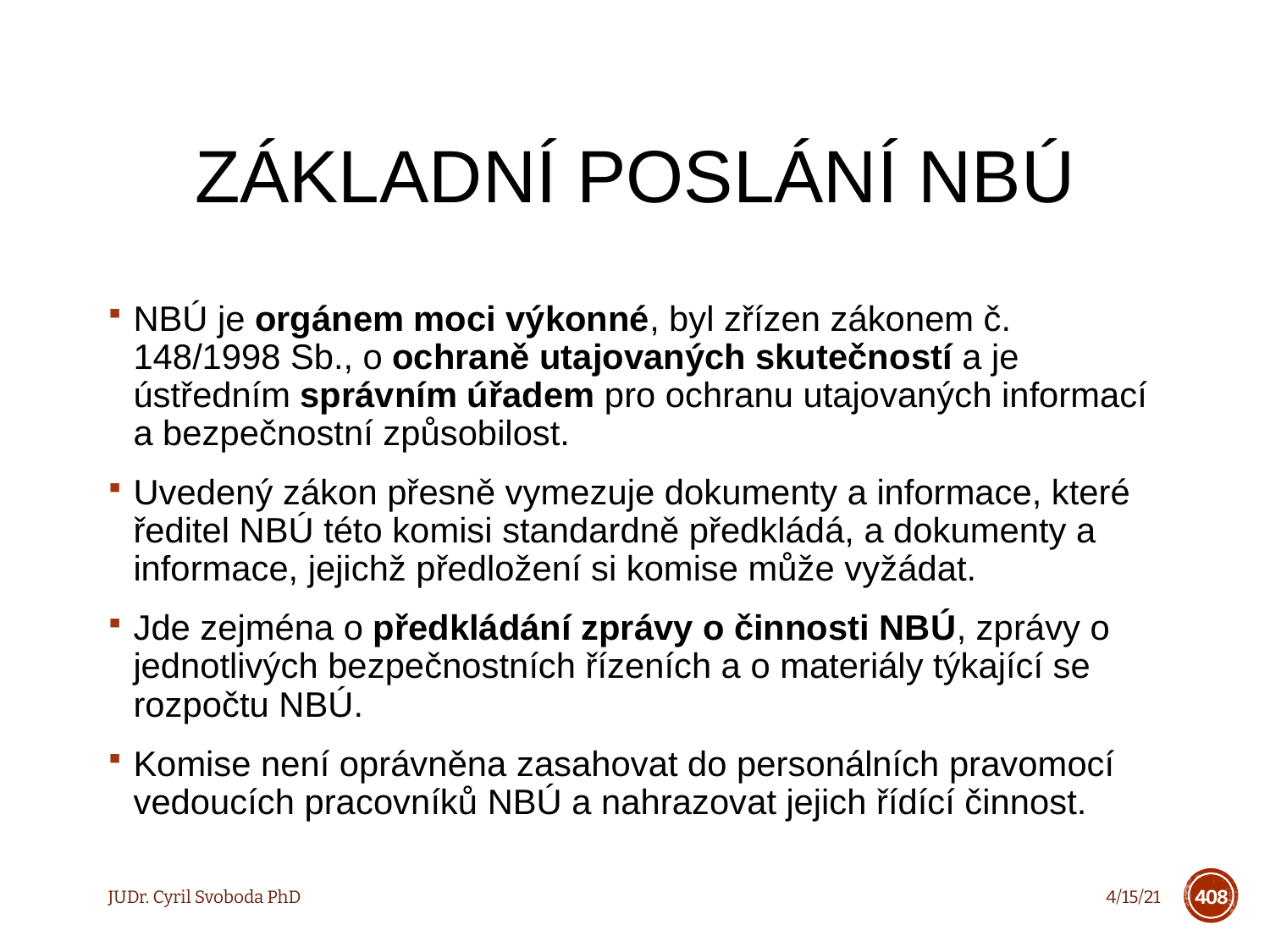

# Základní poslání NBÚ
NBÚ je orgánem moci výkonné, byl zřízen zákonem č. 148/1998 Sb., o ochraně utajovaných skutečností a je ústředním správním úřadem pro ochranu utajovaných informací a bezpečnostní způsobilost.
Uvedený zákon přesně vymezuje dokumenty a informace, které ředitel NBÚ této komisi standardně předkládá, a dokumenty a informace, jejichž předložení si komise může vyžádat.
Jde zejména o předkládání zprávy o činnosti NBÚ, zprávy o jednotlivých bezpečnostních řízeních a o materiály týkající se rozpočtu NBÚ.
Komise není oprávněna zasahovat do personálních pravomocí vedoucích pracovníků NBÚ a nahrazovat jejich řídící činnost.

JUDr. Cyril Svoboda PhD
4/15/21
408